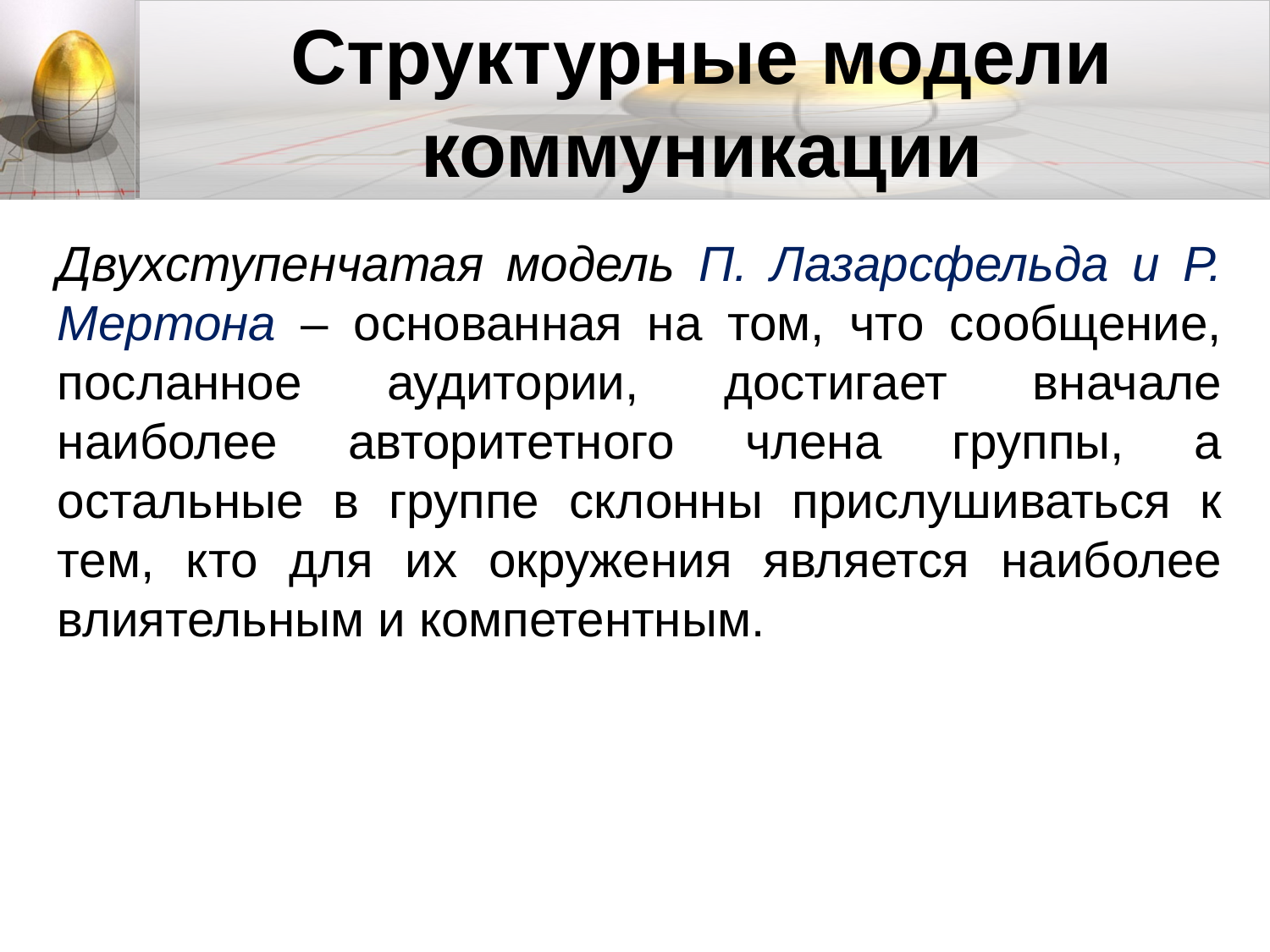

# Структурные модели коммуникации
Двухступенчатая модель П. Лазарсфельда и Р. Мертона – основанная на том, что сообщение, посланное аудитории, достигает вначале наиболее авторитетного члена группы, а остальные в группе склонны прислушиваться к тем, кто для их окружения является наиболее влиятельным и компетентным.